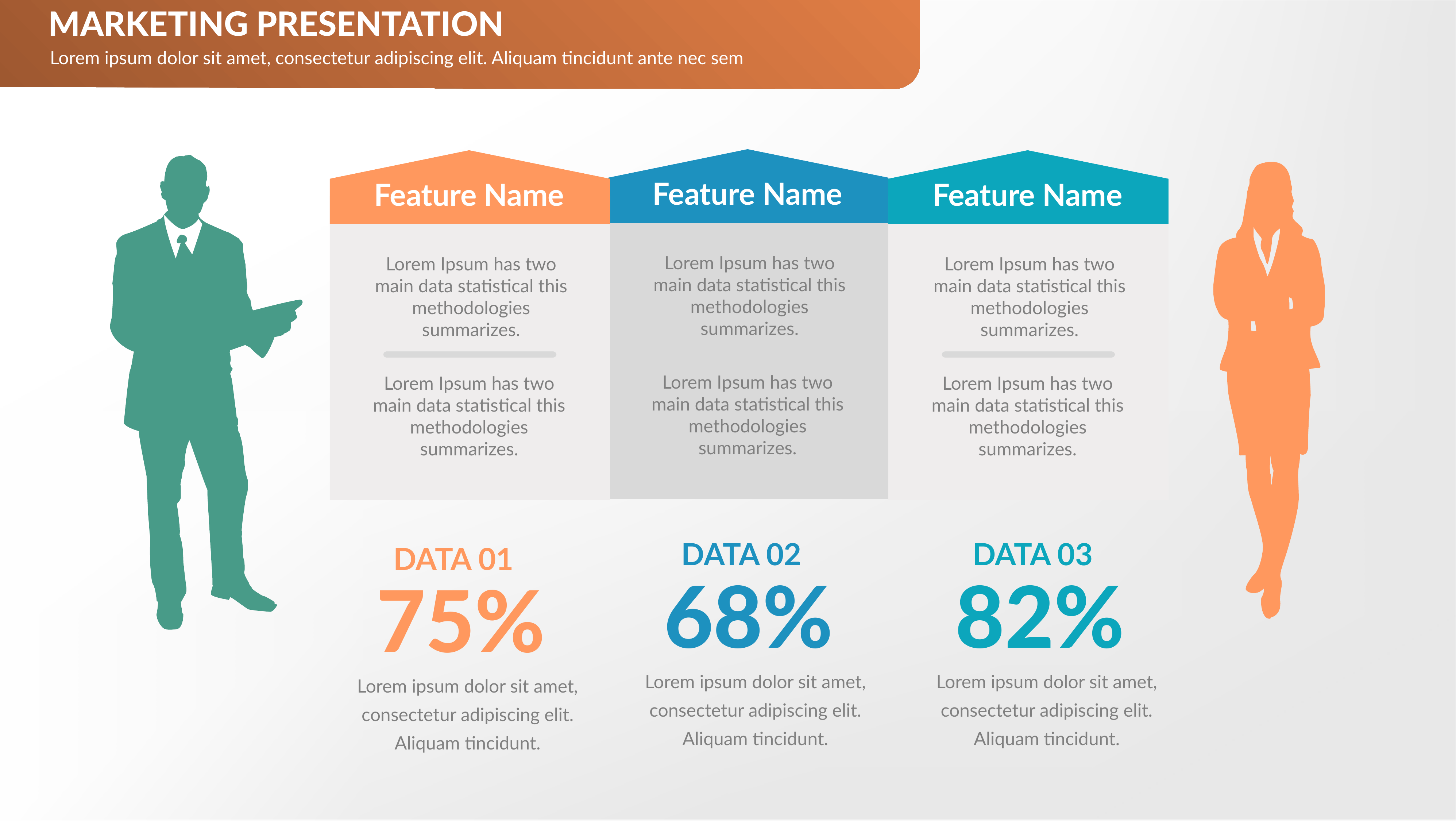

MARKETING PRESENTATION
Lorem ipsum dolor sit amet, consectetur adipiscing elit. Aliquam tincidunt ante nec sem

Feature Name
Lorem Ipsum has two main data statistical this methodologies summarizes.

Lorem Ipsum has two main data statistical this methodologies summarizes.

Feature Name
Lorem Ipsum has two main data statistical this methodologies summarizes.

Lorem Ipsum has two main data statistical this methodologies summarizes.

Feature Name
Lorem Ipsum has two main data statistical this methodologies summarizes.

Lorem Ipsum has two main data statistical this methodologies summarizes.

DATA 02
68%
Lorem ipsum dolor sit amet, consectetur adipiscing elit. Aliquam tincidunt.
DATA 03
82%
Lorem ipsum dolor sit amet, consectetur adipiscing elit. Aliquam tincidunt.
DATA 01
75%
Lorem ipsum dolor sit amet, consectetur adipiscing elit. Aliquam tincidunt.